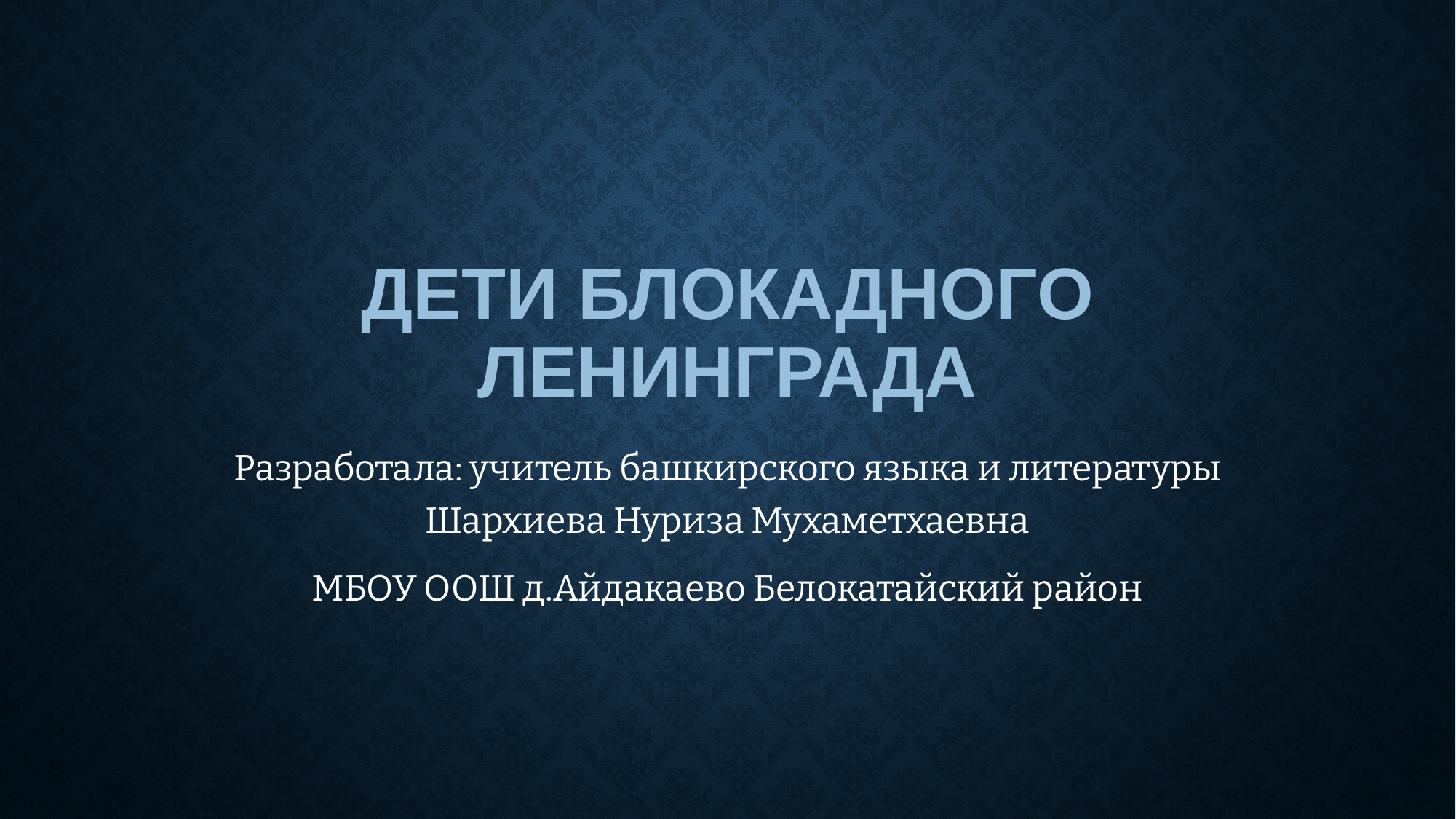

# Дети блокадного ленинграда
Разработала: учитель башкирского языка и литературы Шархиева Нуриза Мухаметхаевна
МБОУ ООШ д.Айдакаево Белокатайский район